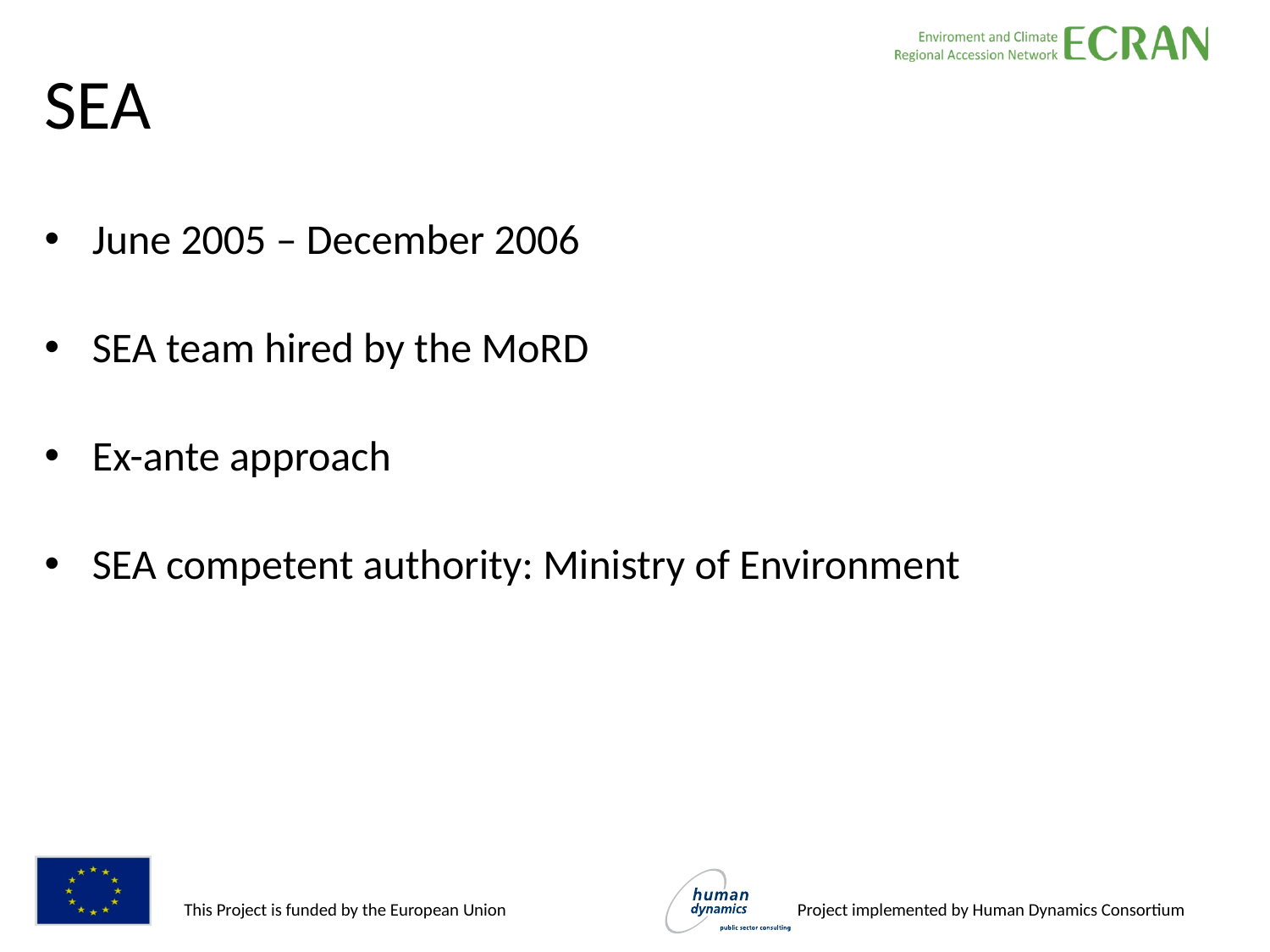

# SEA
June 2005 – December 2006

SEA team hired by the MoRD

Ex-ante approach

SEA competent authority: Ministry of Environment